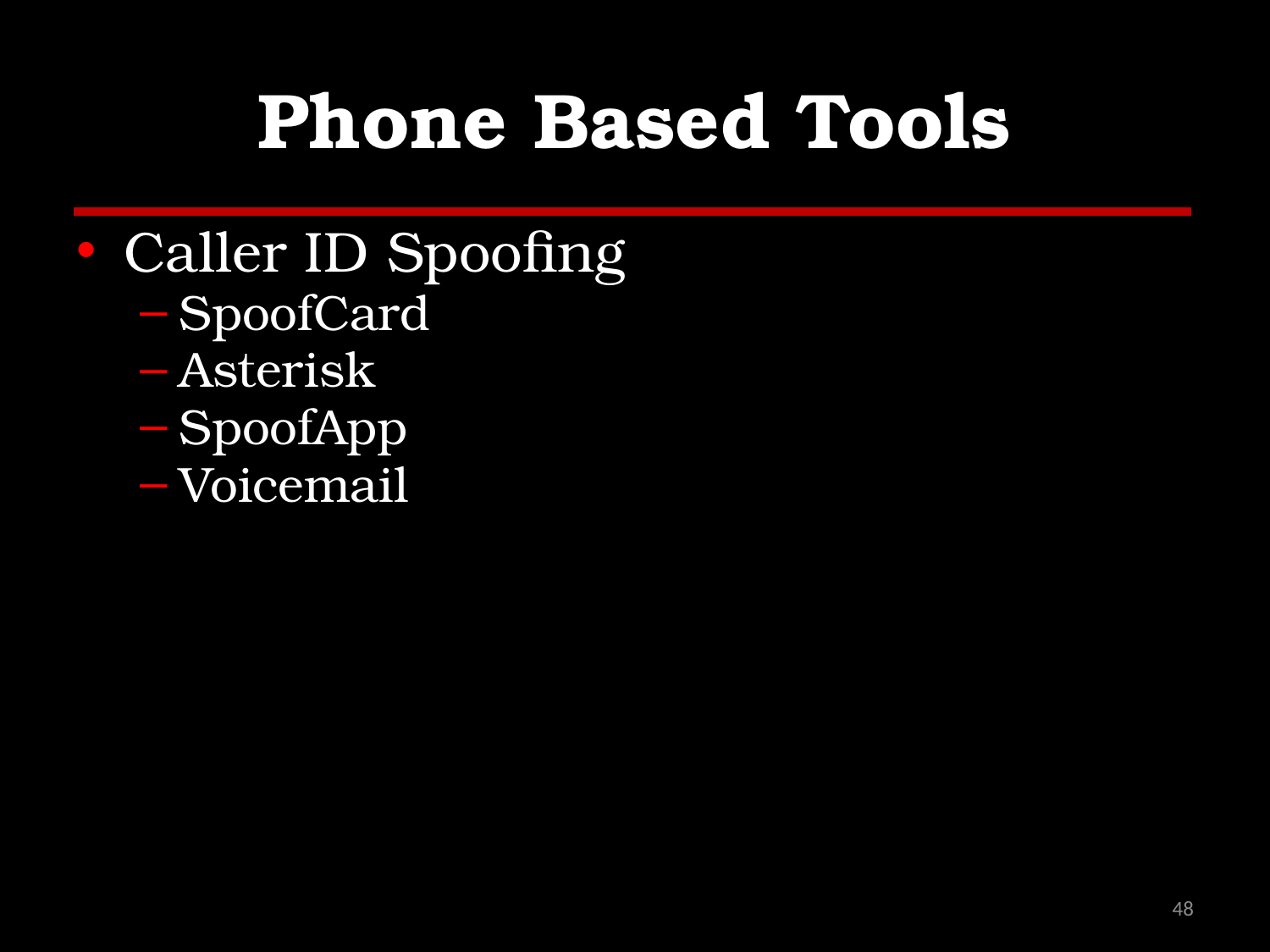

# Phone Based Tools
Caller ID Spoofing
SpoofCard
Asterisk
SpoofApp
Voicemail
48